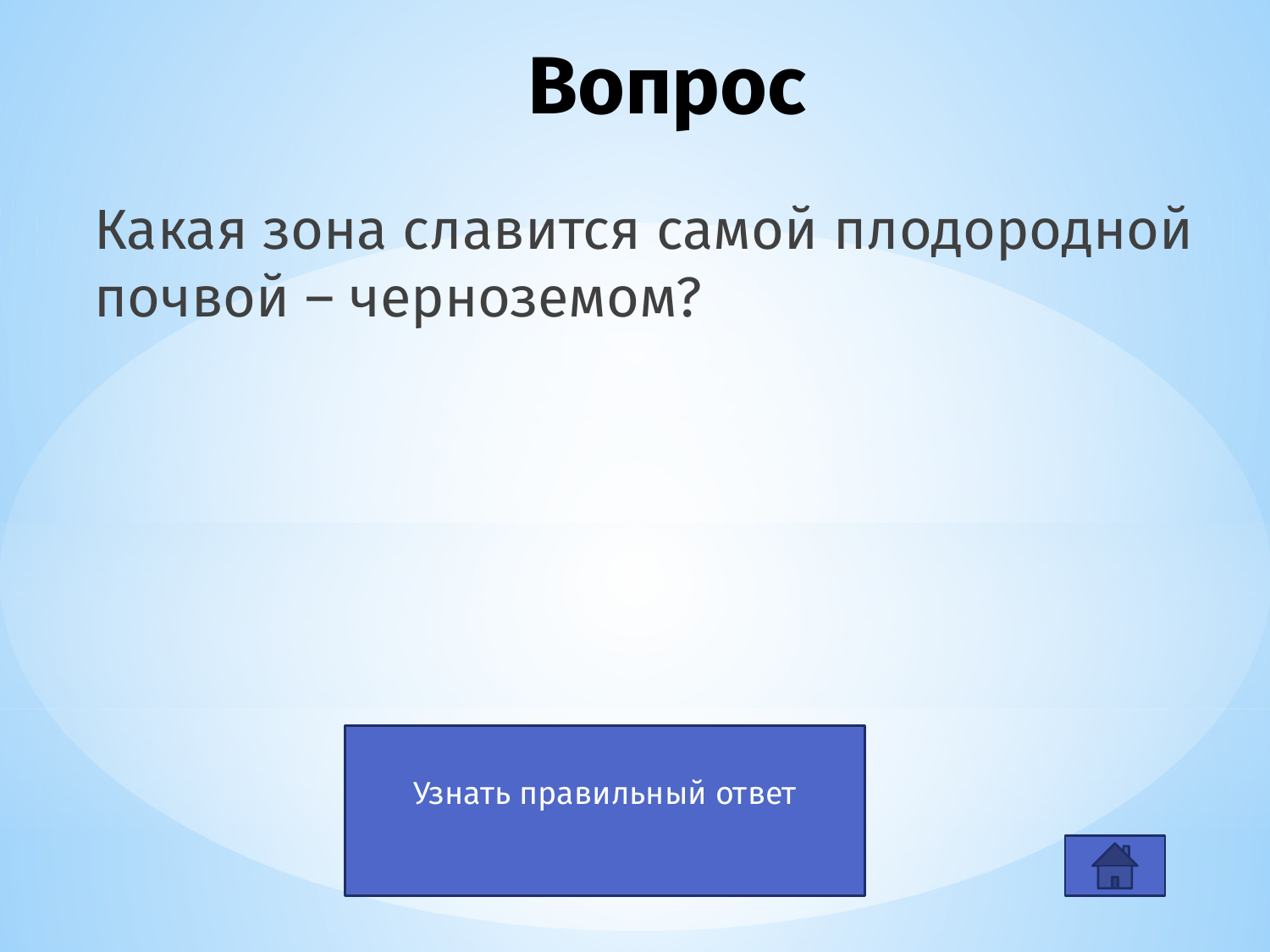

# Вопрос
Какая зона славится самой плодородной почвой – черноземом?
Узнать правильный ответ